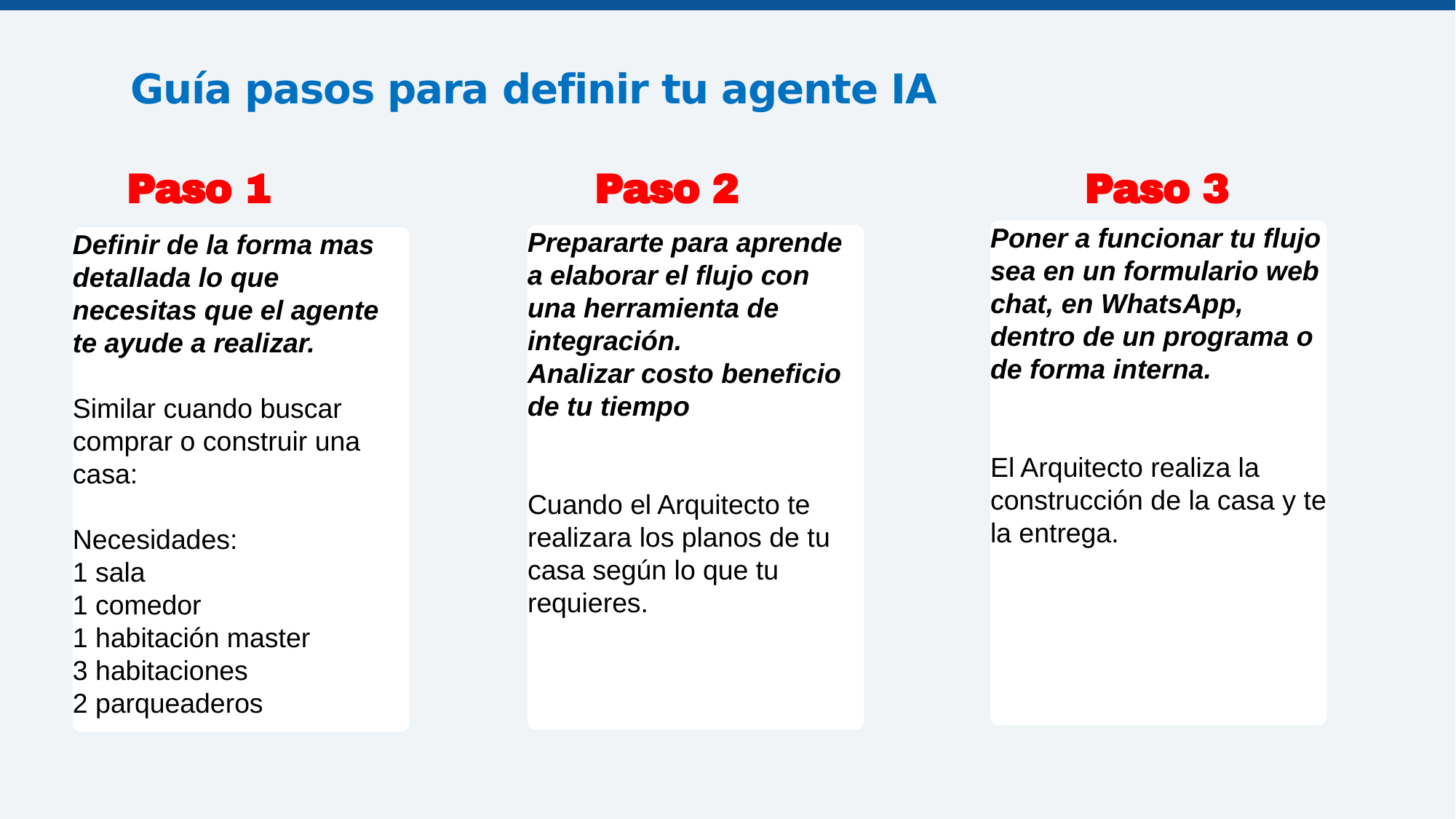

# Guía pasos para definir tu agente IA
Paso 1
Paso 2
Paso 3
Poner a funcionar tu flujo sea en un formulario web chat, en WhatsApp, dentro de un programa o de forma interna.

El Arquitecto realiza la construcción de la casa y te la entrega.
Prepararte para aprende a elaborar el flujo con una herramienta de integración.
Analizar costo beneficio de tu tiempo

Cuando el Arquitecto te realizara los planos de tu casa según lo que tu requieres.
Definir de la forma mas detallada lo que necesitas que el agente te ayude a realizar.

Similar cuando buscar comprar o construir una casa:

Necesidades:
1 sala
1 comedor
1 habitación master
3 habitaciones
2 parqueaderos